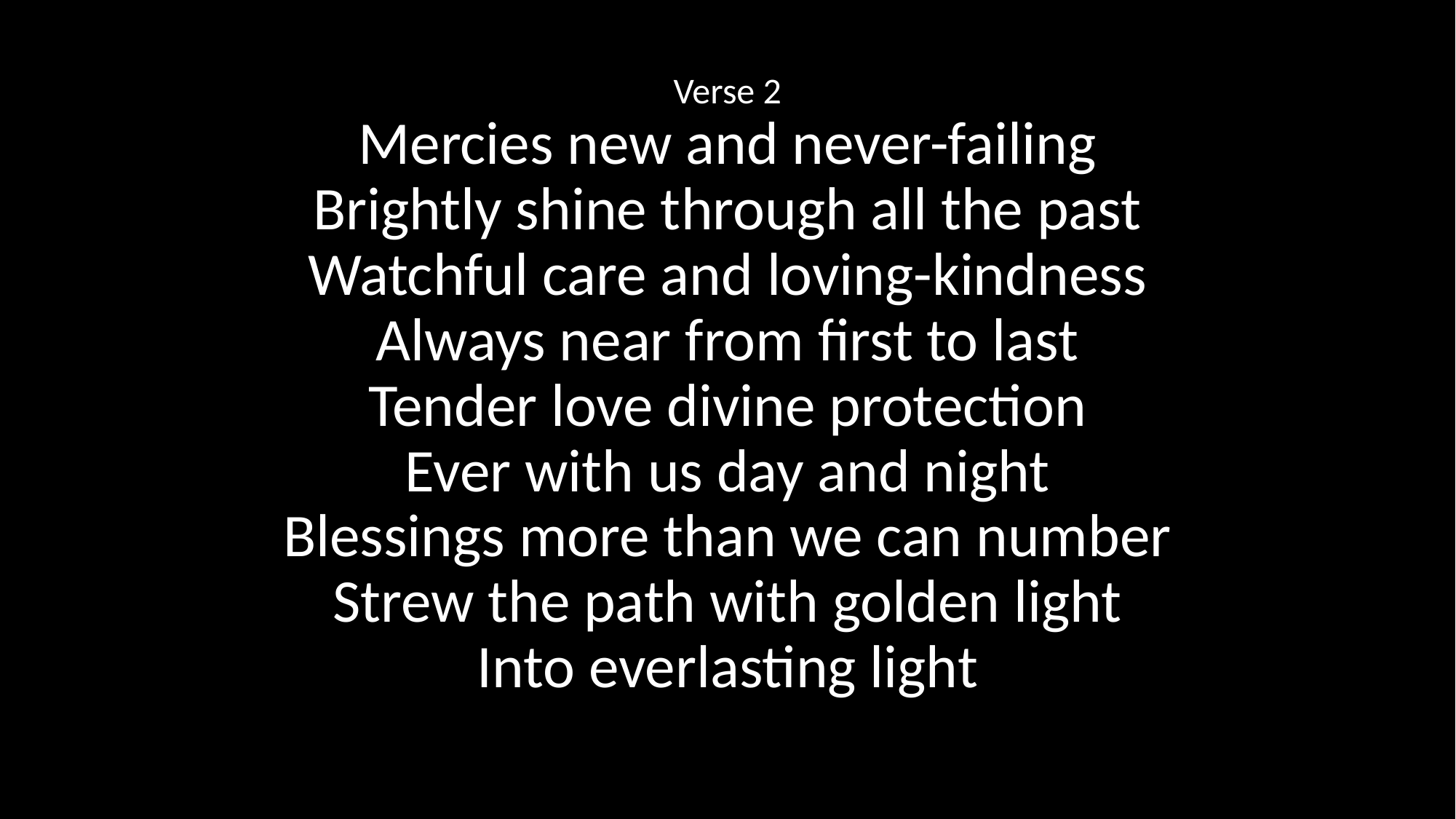

Verse 2
Mercies new and never-failing
Brightly shine through all the past
Watchful care and loving-kindness
Always near from first to last
Tender love divine protection
Ever with us day and night
Blessings more than we can number
Strew the path with golden light
Into everlasting light